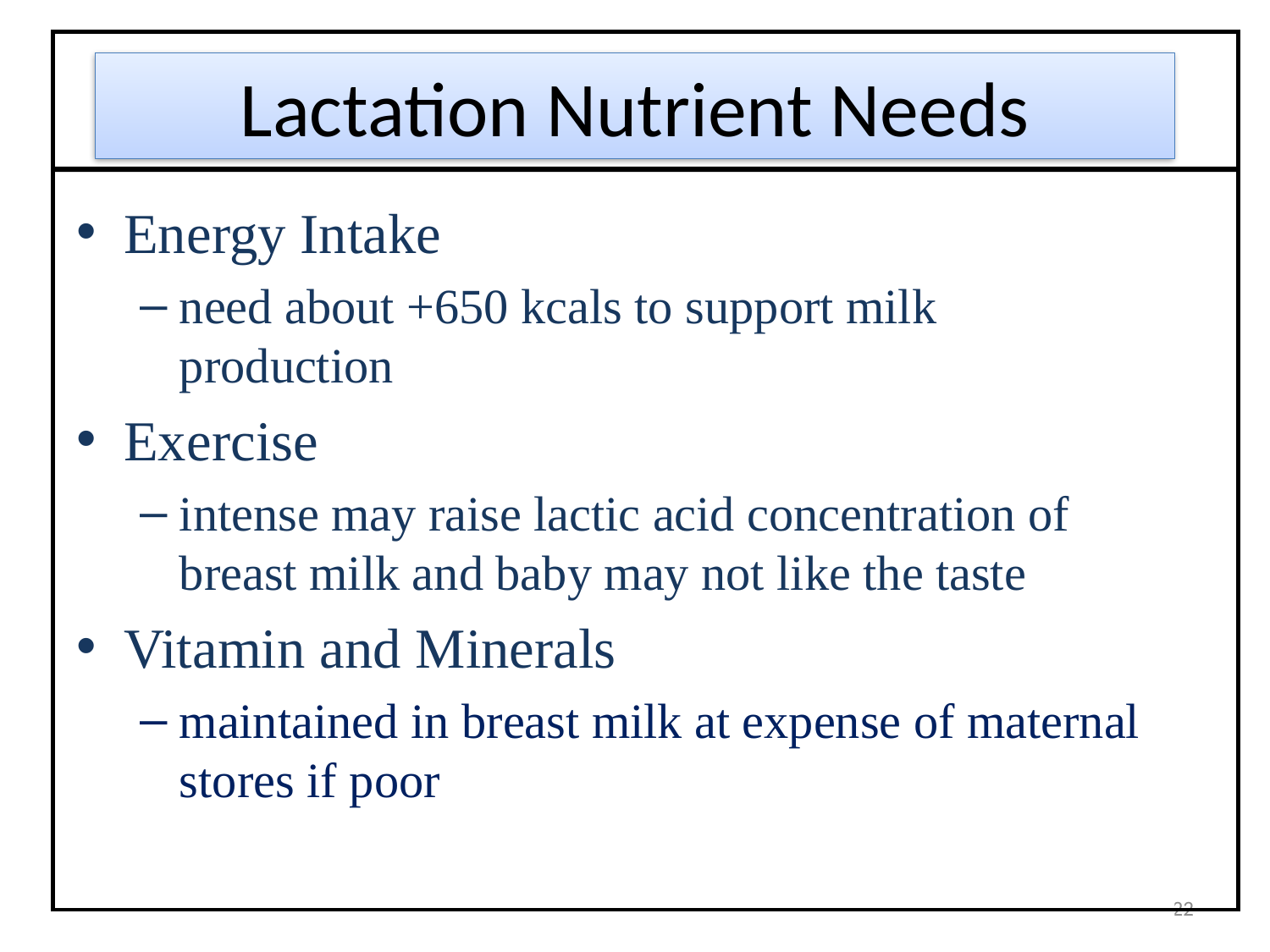

# Lactation Nutrient Needs

Energy Intake
need about +650 kcals to support milk production
Exercise
intense may raise lactic acid concentration of breast milk and baby may not like the taste
Vitamin and Minerals
maintained in breast milk at expense of maternal stores if poor
22